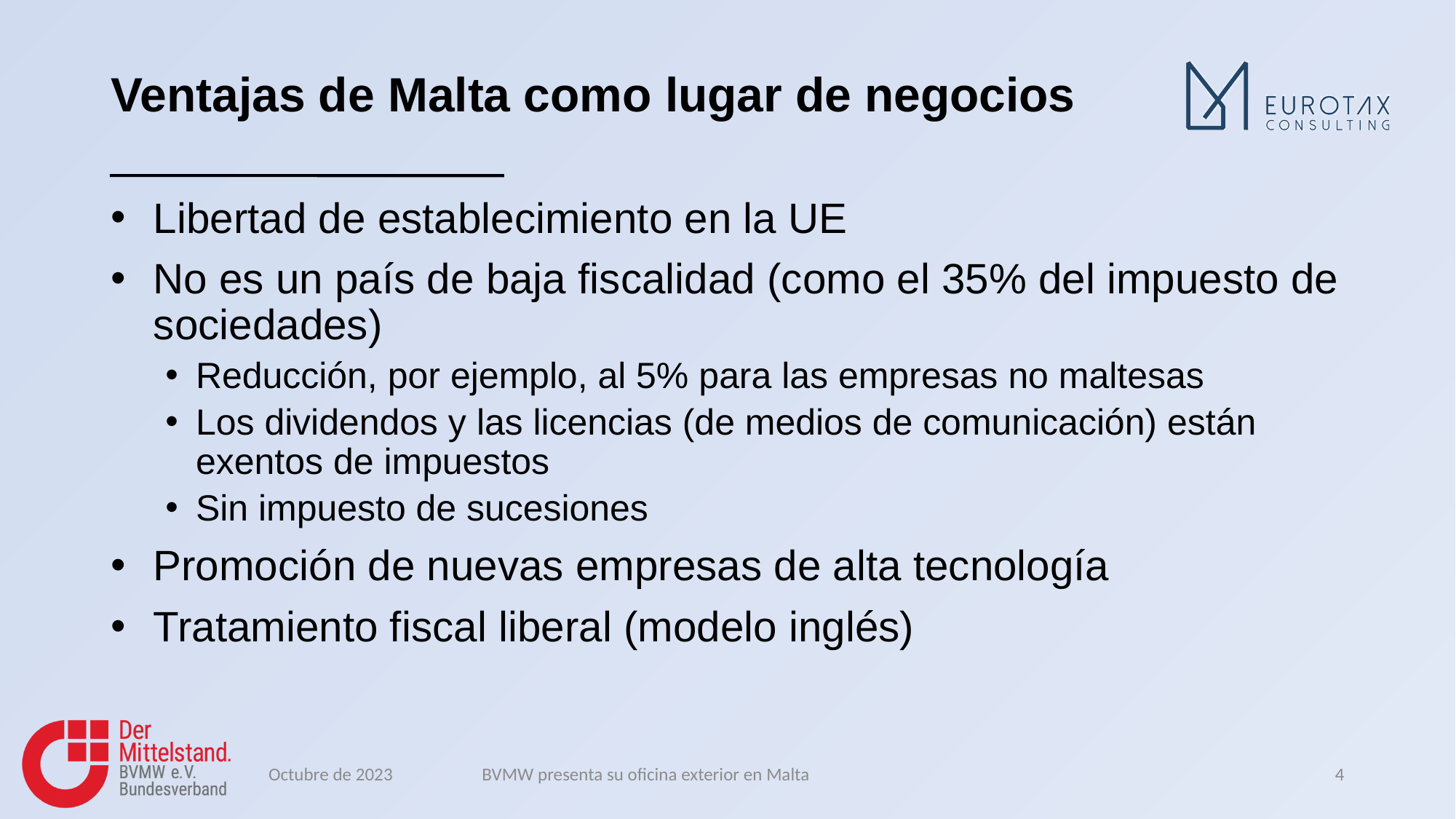

# Ventajas de Malta como lugar de negocios
Libertad de establecimiento en la UE
No es un país de baja fiscalidad (como el 35% del impuesto de sociedades)
Reducción, por ejemplo, al 5% para las empresas no maltesas
Los dividendos y las licencias (de medios de comunicación) están exentos de impuestos
Sin impuesto de sucesiones
Promoción de nuevas empresas de alta tecnología
Tratamiento fiscal liberal (modelo inglés)

Octubre de 2023
BVMW presenta su oficina exterior en Malta
4